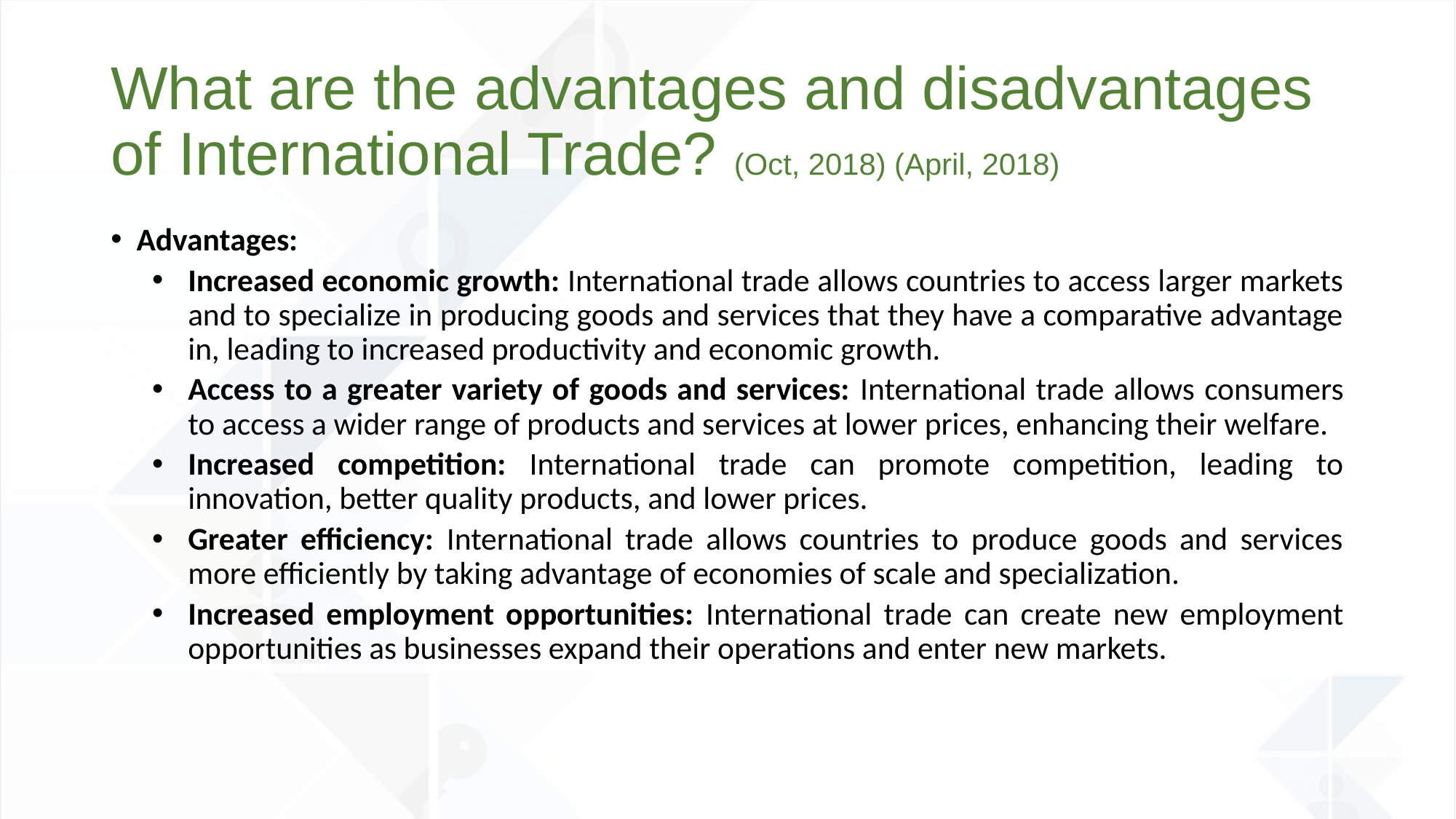

# What are the advantages and disadvantages of International Trade? (Oct, 2018) (April, 2018)
Advantages:
Increased economic growth: International trade allows countries to access larger markets and to specialize in producing goods and services that they have a comparative advantage in, leading to increased productivity and economic growth.
Access to a greater variety of goods and services: International trade allows consumers to access a wider range of products and services at lower prices, enhancing their welfare.
Increased competition: International trade can promote competition, leading to innovation, better quality products, and lower prices.
Greater efficiency: International trade allows countries to produce goods and services more efficiently by taking advantage of economies of scale and specialization.
Increased employment opportunities: International trade can create new employment opportunities as businesses expand their operations and enter new markets.